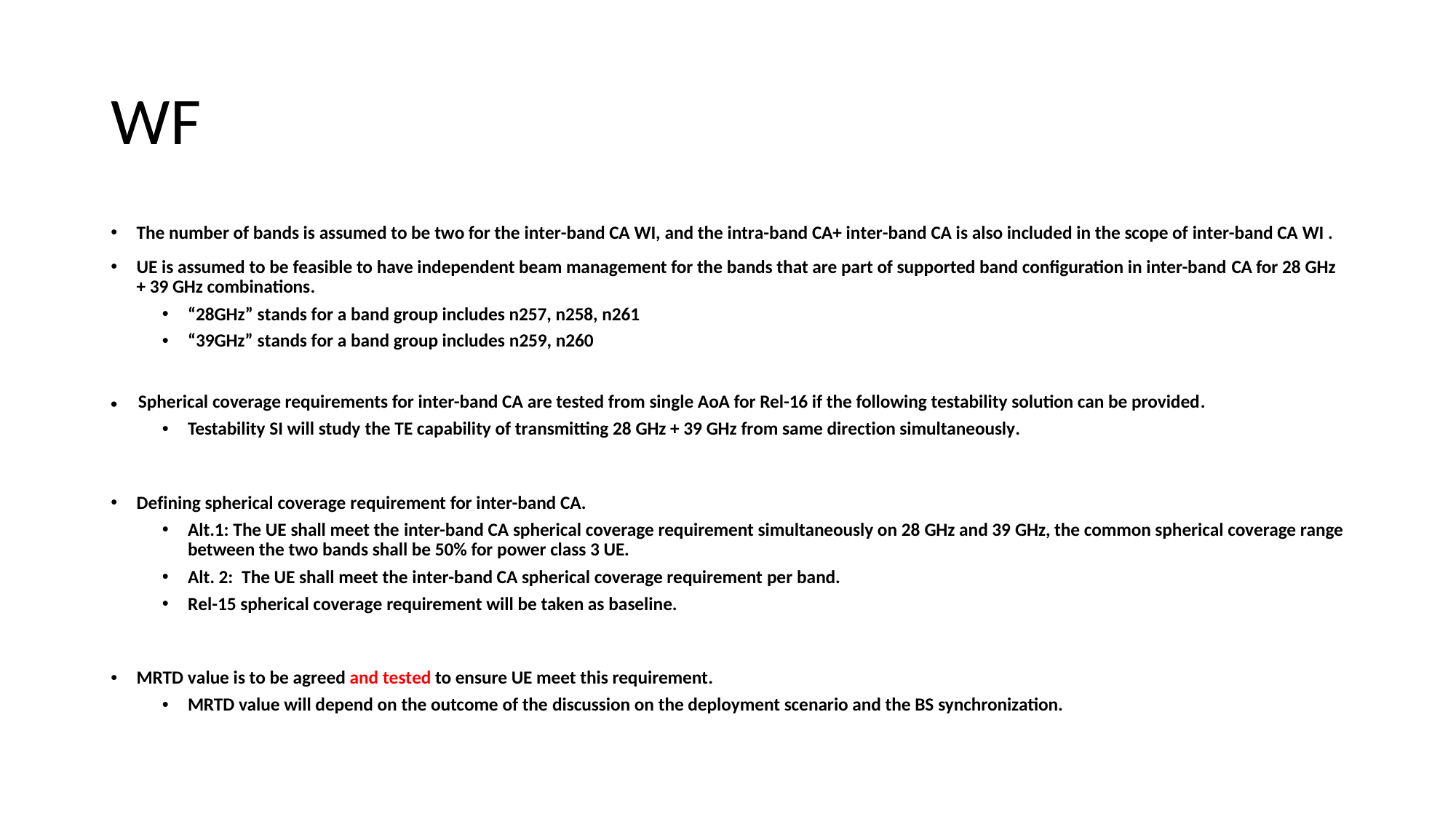

# WF
The number of bands is assumed to be two for the inter-band CA WI, and the intra-band CA+ inter-band CA is also included in the scope of inter-band CA WI .
UE is assumed to be feasible to have independent beam management for the bands that are part of supported band configuration in inter-band CA for 28 GHz + 39 GHz combinations.
“28GHz” stands for a band group includes n257, n258, n261
“39GHz” stands for a band group includes n259, n260

•     Spherical coverage requirements for inter-band CA are tested from single AoA for Rel-16 if the following testability solution can be provided.
Testability SI will study the TE capability of transmitting 28 GHz + 39 GHz from same direction simultaneously.

Defining spherical coverage requirement for inter-band CA.
Alt.1: The UE shall meet the inter-band CA spherical coverage requirement simultaneously on 28 GHz and 39 GHz, the common spherical coverage range between the two bands shall be 50% for power class 3 UE.
Alt. 2:  The UE shall meet the inter-band CA spherical coverage requirement per band.
Rel-15 spherical coverage requirement will be taken as baseline.

MRTD value is to be agreed and tested to ensure UE meet this requirement.
MRTD value will depend on the outcome of the discussion on the deployment scenario and the BS synchronization.